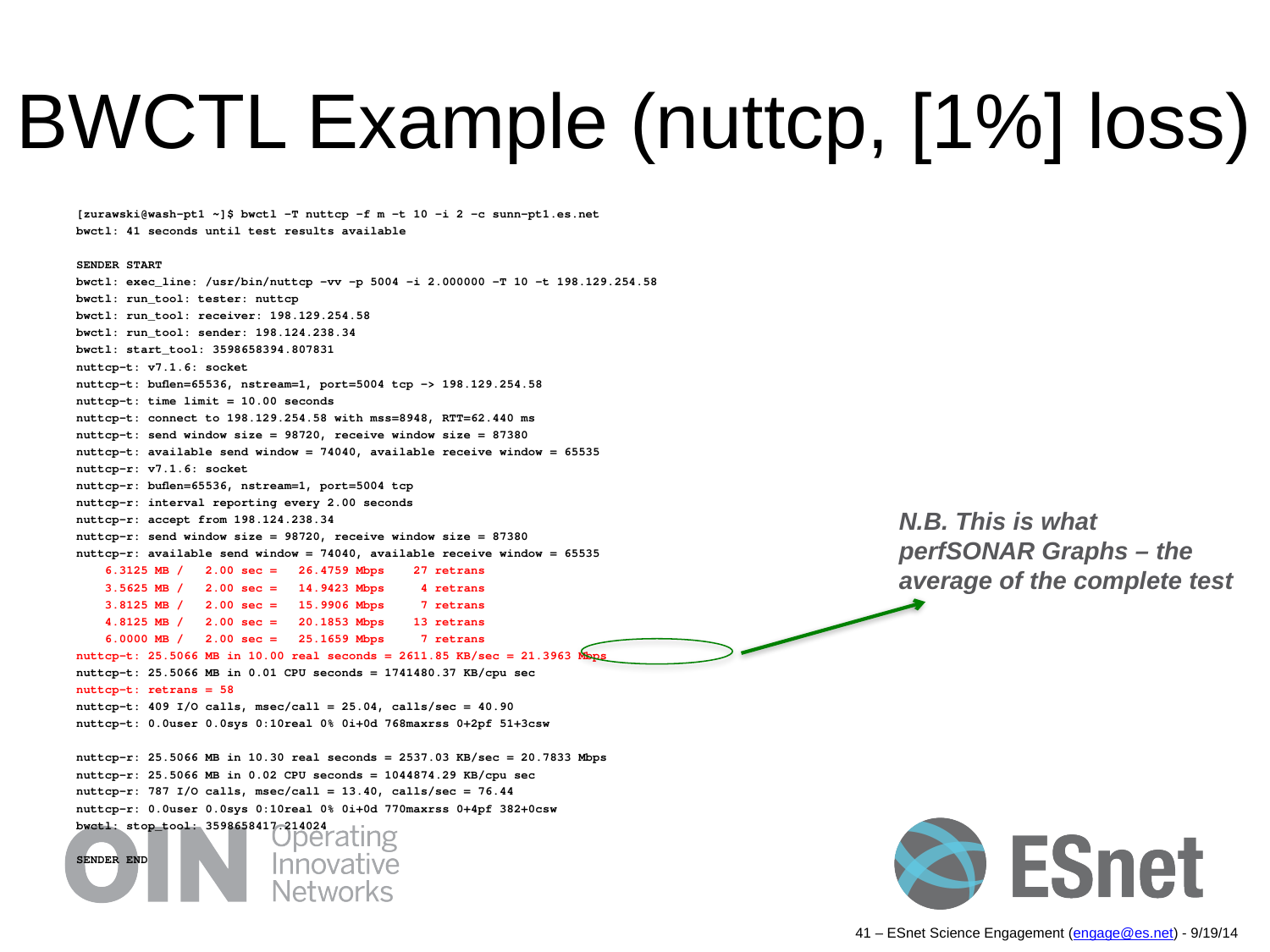

# BWCTL Example (nuttcp, [1%] loss)
[zurawski@wash-pt1 ~]$ bwctl -T nuttcp -f m -t 10 -i 2 -c sunn-pt1.es.net
bwctl: 41 seconds until test results available

SENDER START
bwctl: exec_line: /usr/bin/nuttcp -vv -p 5004 -i 2.000000 -T 10 -t 198.129.254.58
bwctl: run_tool: tester: nuttcp
bwctl: run_tool: receiver: 198.129.254.58
bwctl: run_tool: sender: 198.124.238.34
bwctl: start_tool: 3598658394.807831
nuttcp-t: v7.1.6: socket
nuttcp-t: buflen=65536, nstream=1, port=5004 tcp -> 198.129.254.58
nuttcp-t: time limit = 10.00 seconds
nuttcp-t: connect to 198.129.254.58 with mss=8948, RTT=62.440 ms
nuttcp-t: send window size = 98720, receive window size = 87380
nuttcp-t: available send window = 74040, available receive window = 65535
nuttcp-r: v7.1.6: socket
nuttcp-r: buflen=65536, nstream=1, port=5004 tcp
nuttcp-r: interval reporting every 2.00 seconds
nuttcp-r: accept from 198.124.238.34
nuttcp-r: send window size = 98720, receive window size = 87380
nuttcp-r: available send window = 74040, available receive window = 65535
    6.3125 MB /   2.00 sec =   26.4759 Mbps    27 retrans
    3.5625 MB /   2.00 sec =   14.9423 Mbps     4 retrans
    3.8125 MB /   2.00 sec =   15.9906 Mbps     7 retrans
    4.8125 MB /   2.00 sec =   20.1853 Mbps    13 retrans
    6.0000 MB /   2.00 sec =   25.1659 Mbps     7 retrans
nuttcp-t: 25.5066 MB in 10.00 real seconds = 2611.85 KB/sec = 21.3963 Mbps
nuttcp-t: 25.5066 MB in 0.01 CPU seconds = 1741480.37 KB/cpu sec
nuttcp-t: retrans = 58
nuttcp-t: 409 I/O calls, msec/call = 25.04, calls/sec = 40.90
nuttcp-t: 0.0user 0.0sys 0:10real 0% 0i+0d 768maxrss 0+2pf 51+3csw

nuttcp-r: 25.5066 MB in 10.30 real seconds = 2537.03 KB/sec = 20.7833 Mbps
nuttcp-r: 25.5066 MB in 0.02 CPU seconds = 1044874.29 KB/cpu sec
nuttcp-r: 787 I/O calls, msec/call = 13.40, calls/sec = 76.44
nuttcp-r: 0.0user 0.0sys 0:10real 0% 0i+0d 770maxrss 0+4pf 382+0csw
bwctl: stop_tool: 3598658417.214024

SENDER END
	N.B. This is what perfSONAR Graphs – the average of the complete test

41 – ESnet Science Engagement (engage@es.net) - 9/19/14